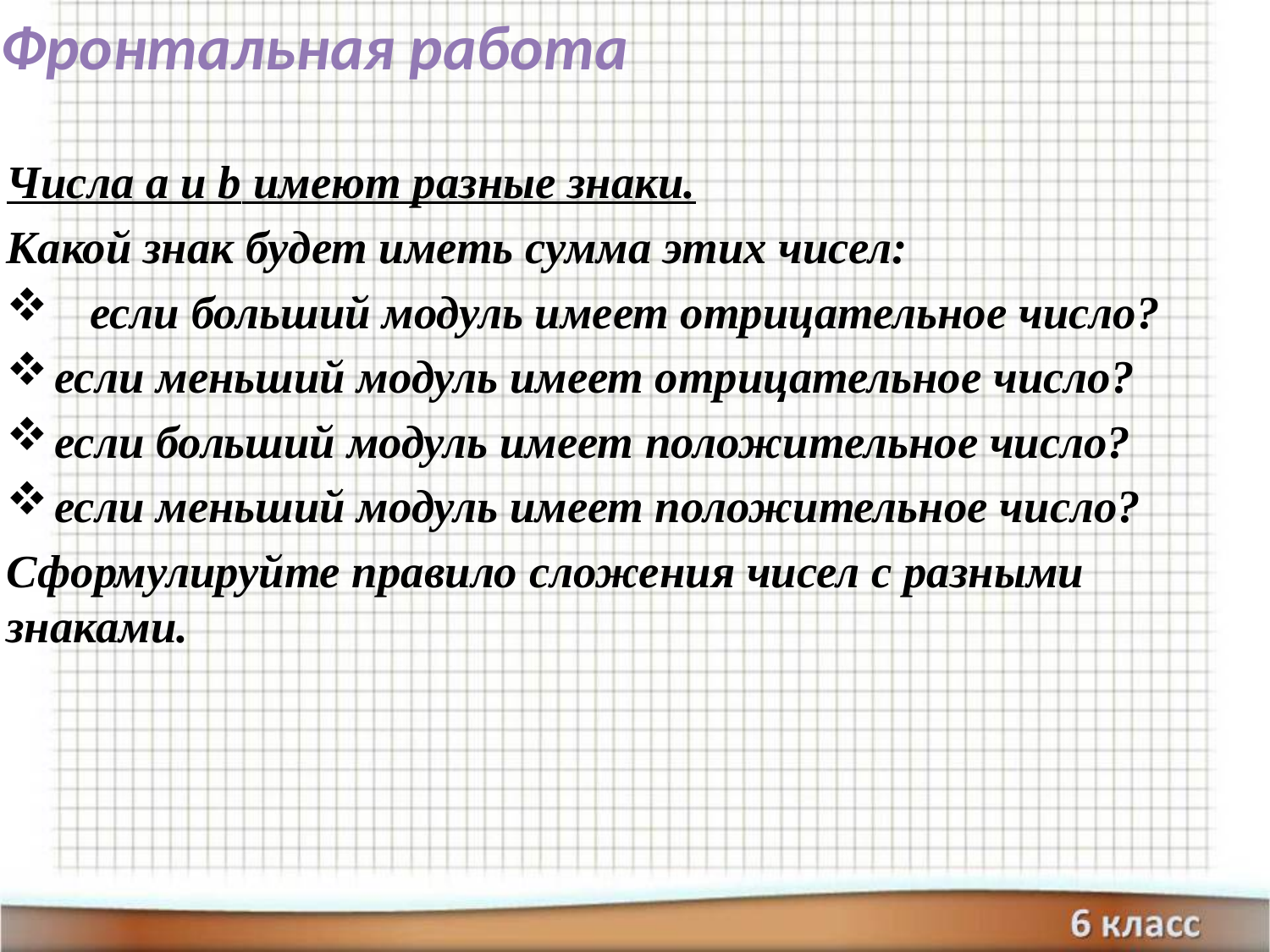

Фронтальная работа
Числа а и b имеют разные знаки.
Какой знак будет иметь сумма этих чисел:
   если больший модуль имеет отрицательное число?
если меньший модуль имеет отрицательное число?
если больший модуль имеет положительное число?
если меньший модуль имеет положительное число?
Сформулируйте правило сложения чисел с разными знаками.